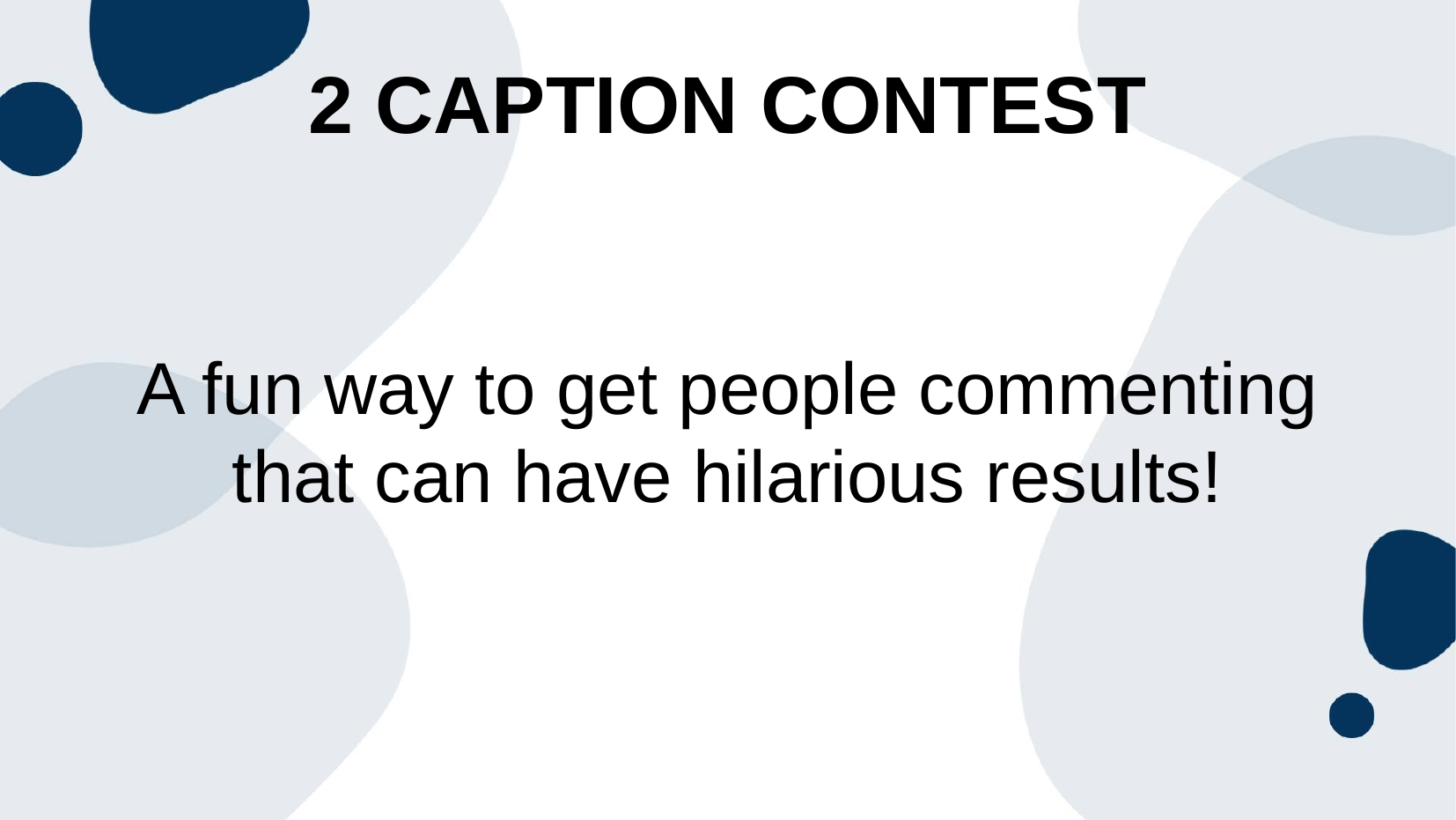

2 Caption Contest
A fun way to get people commenting that can have hilarious results!